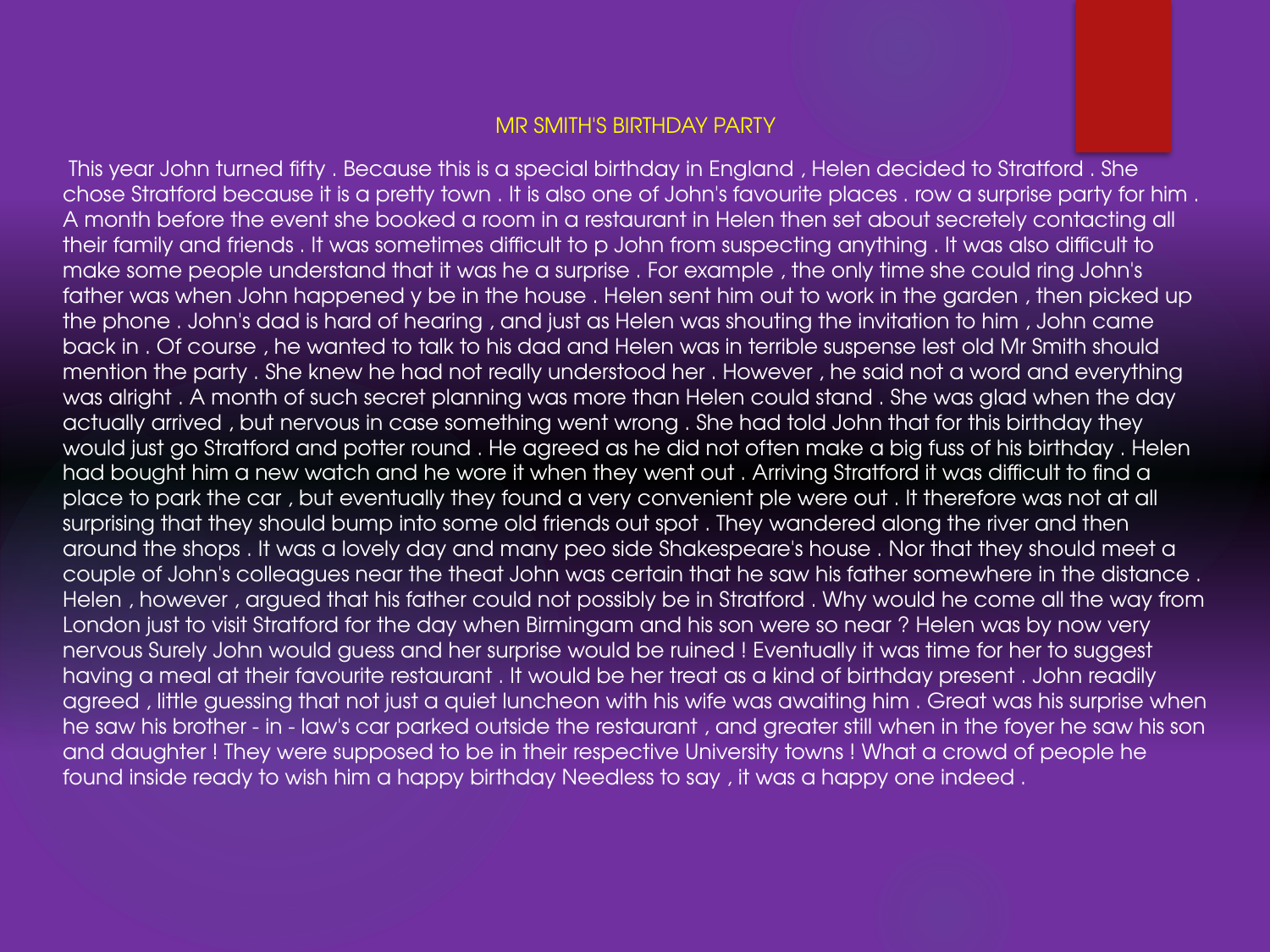

MR SMITH'S BIRTHDAY PARTY
 This year John turned fifty . Because this is a special birthday in England , Helen decided to Stratford . She chose Stratford because it is a pretty town . It is also one of John's favourite places . row a surprise party for him . A month before the event she booked a room in a restaurant in Helen then set about secretely contacting all their family and friends . It was sometimes difficult to p John from suspecting anything . It was also difficult to make some people understand that it was he a surprise . For example , the only time she could ring John's father was when John happened y be in the house . Helen sent him out to work in the garden , then picked up the phone . John's dad is hard of hearing , and just as Helen was shouting the invitation to him , John came back in . Of course , he wanted to talk to his dad and Helen was in terrible suspense lest old Mr Smith should mention the party . She knew he had not really understood her . However , he said not a word and everything was alright . A month of such secret planning was more than Helen could stand . She was glad when the day actually arrived , but nervous in case something went wrong . She had told John that for this birthday they would just go Stratford and potter round . He agreed as he did not often make a big fuss of his birthday . Helen had bought him a new watch and he wore it when they went out . Arriving Stratford it was difficult to find a place to park the car , but eventually they found a very convenient ple were out . It therefore was not at all surprising that they should bump into some old friends out spot . They wandered along the river and then around the shops . It was a lovely day and many peo side Shakespeare's house . Nor that they should meet a couple of John's colleagues near the theat John was certain that he saw his father somewhere in the distance . Helen , however , argued that his father could not possibly be in Stratford . Why would he come all the way from London just to visit Stratford for the day when Birmingam and his son were so near ? Helen was by now very nervous Surely John would guess and her surprise would be ruined ! Eventually it was time for her to suggest having a meal at their favourite restaurant . It would be her treat as a kind of birthday present . John readily agreed , little guessing that not just a quiet luncheon with his wife was awaiting him . Great was his surprise when he saw his brother - in - law's car parked outside the restaurant , and greater still when in the foyer he saw his son and daughter ! They were supposed to be in their respective University towns ! What a crowd of people he found inside ready to wish him a happy birthday Needless to say , it was a happy one indeed .